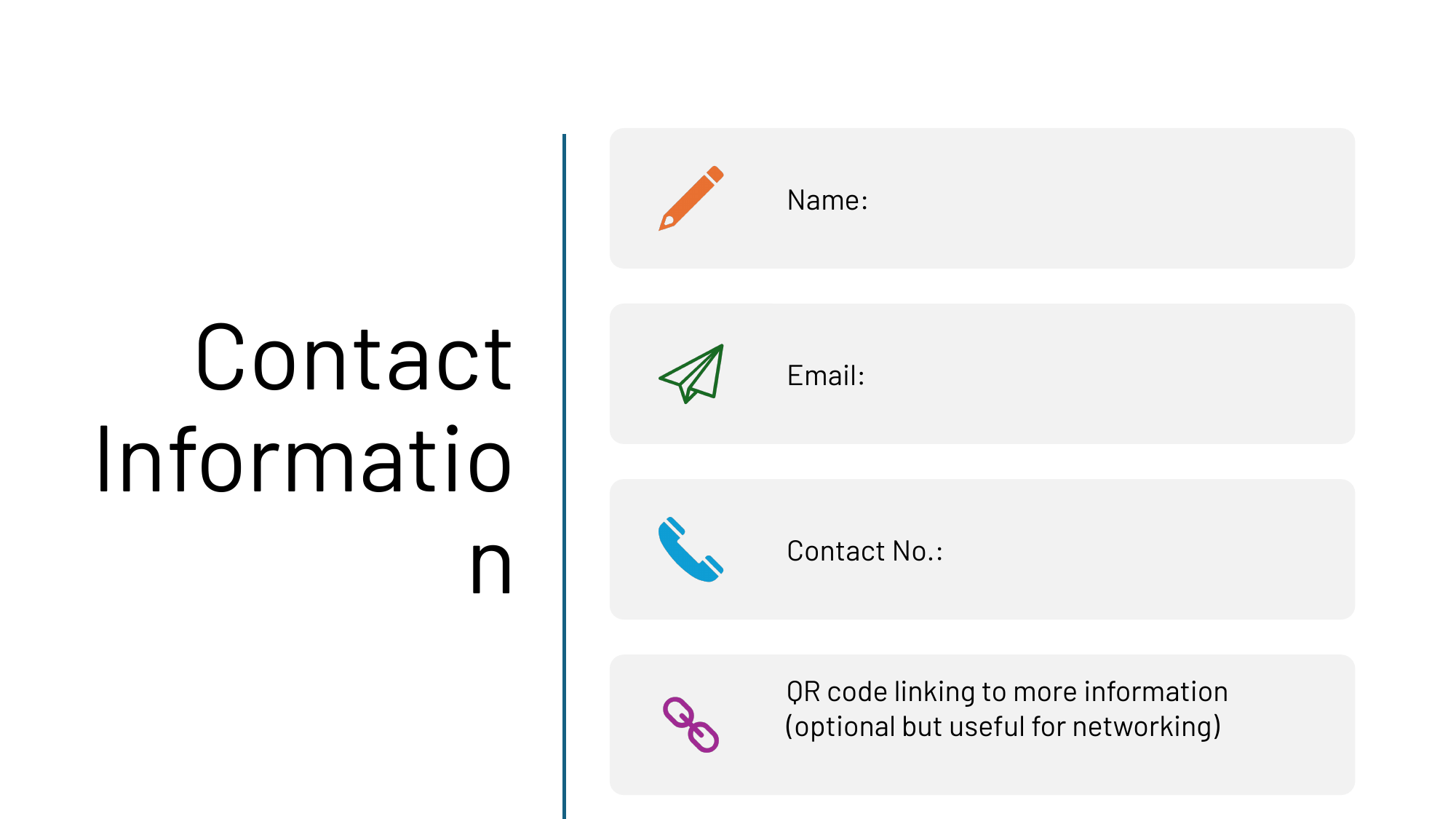

# Contact Information
Name:
Email:
Contact No.:
QR code linking to more information (optional but useful for networking)